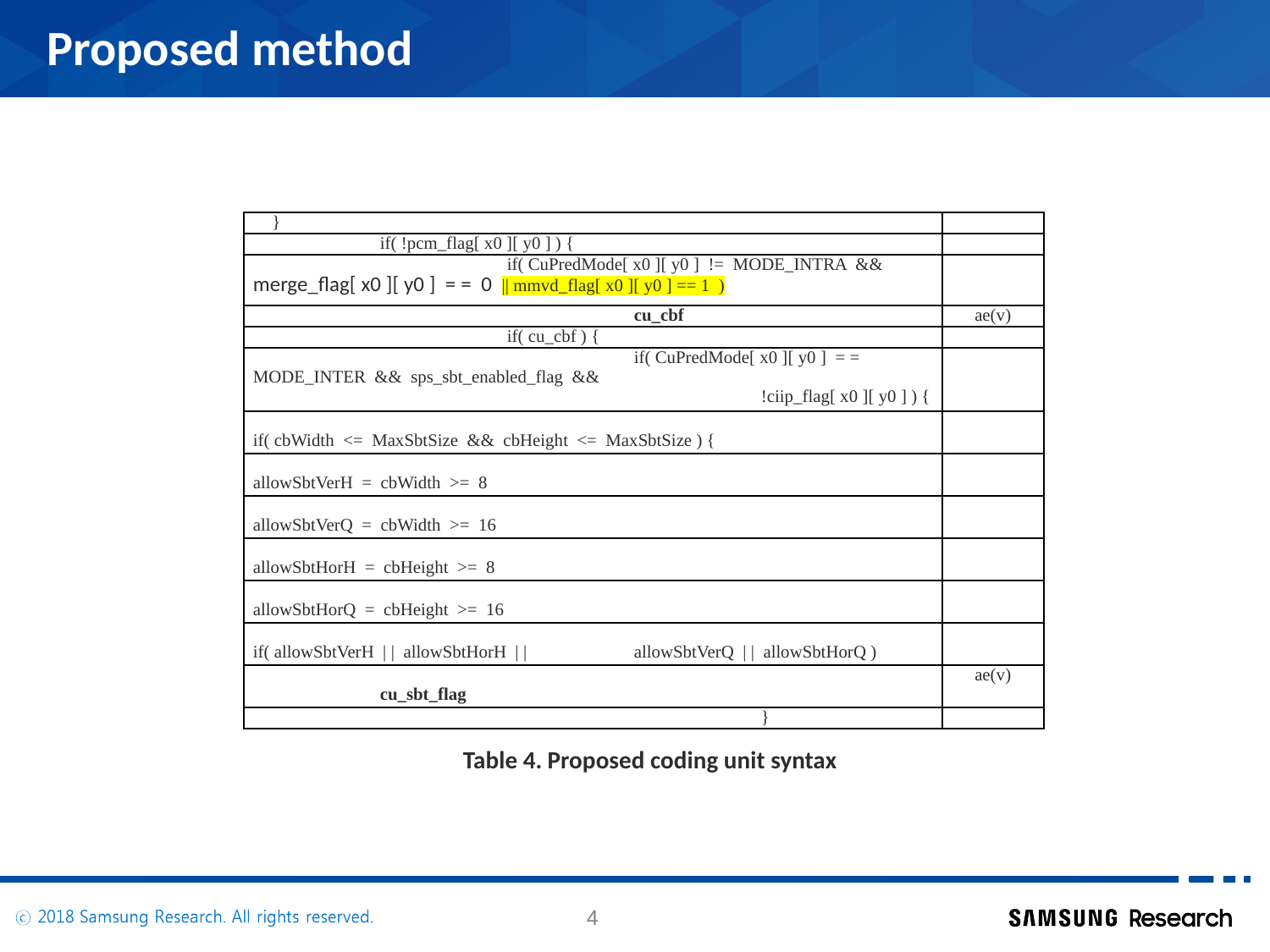

# Proposed method
| } |  |
| --- | --- |
| if( !pcm\_flag[ x0 ][ y0 ] ) { |  |
| if( CuPredMode[ x0 ][ y0 ] != MODE\_INTRA && merge\_flag[ x0 ][ y0 ] = = 0 || mmvd\_flag[ x0 ][ y0 ] == 1 ) |  |
| cu\_cbf | ae(v) |
| if( cu\_cbf ) { |  |
| if( CuPredMode[ x0 ][ y0 ] = = MODE\_INTER && sps\_sbt\_enabled\_flag && !ciip\_flag[ x0 ][ y0 ] ) { |  |
| if( cbWidth  <=  MaxSbtSize && cbHeight  <=  MaxSbtSize ) { |  |
| allowSbtVerH = cbWidth  >=  8 |  |
| allowSbtVerQ = cbWidth  >=  16 |  |
| allowSbtHorH = cbHeight  >=  8 |  |
| allowSbtHorQ = cbHeight  >=  16 |  |
| if( allowSbtVerH | | allowSbtHorH | | allowSbtVerQ | | allowSbtHorQ ) |  |
| cu\_sbt\_flag | ae(v) |
| } |  |
Table 4. Proposed coding unit syntax